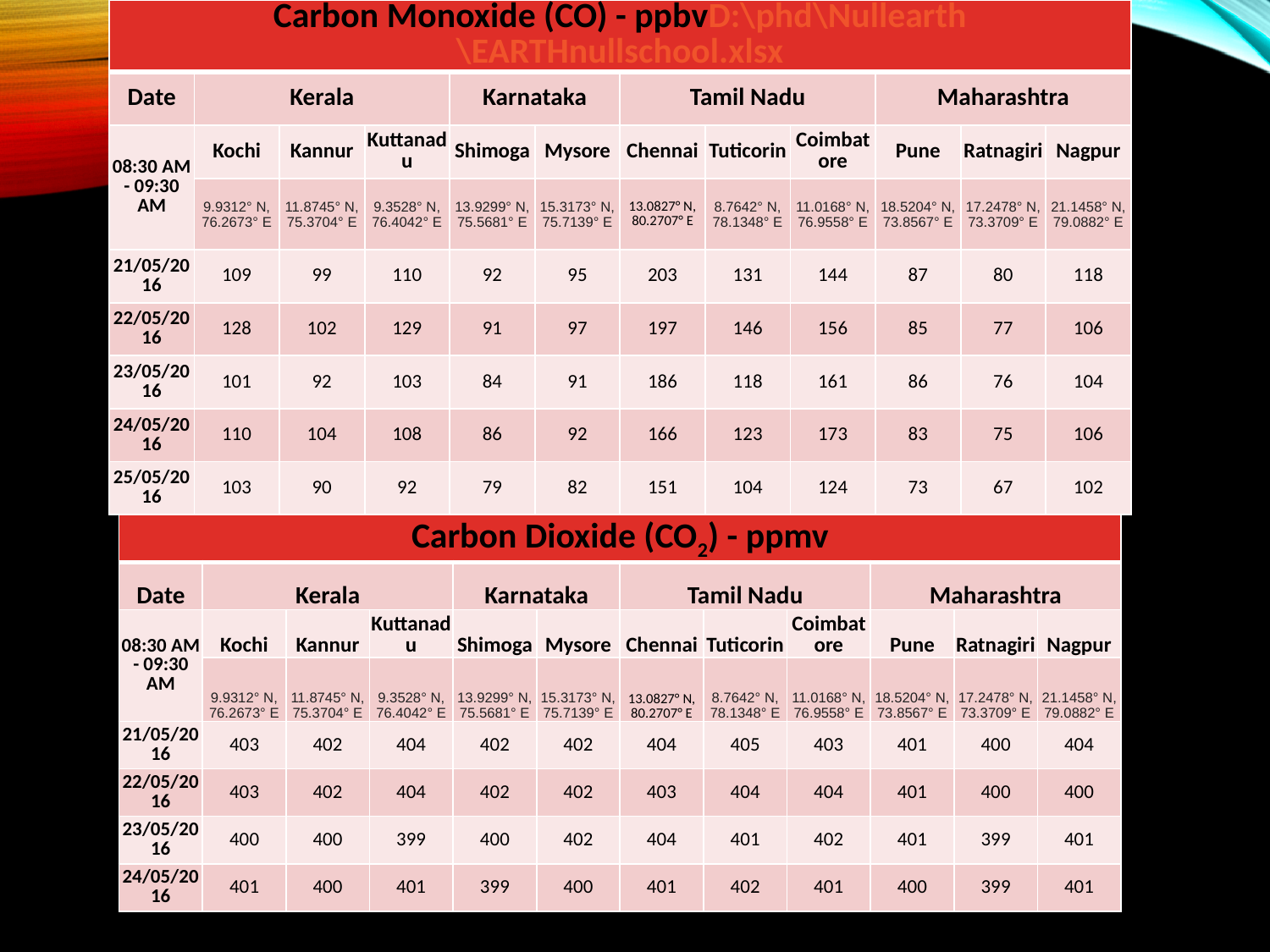

| Carbon Monoxide (CO) - ppbvD:\phd\Nullearth\EARTHnullschool.xlsx |  |  |  |  |  |  |  |  |  |  |  |
| --- | --- | --- | --- | --- | --- | --- | --- | --- | --- | --- | --- |
| Date | Kerala |  |  | Karnataka |  | Tamil Nadu |  |  | Maharashtra |  |  |
| 08:30 AM - 09:30 AM | Kochi | Kannur | Kuttanadu | Shimoga | Mysore | Chennai | Tuticorin | Coimbatore | Pune | Ratnagiri | Nagpur |
|  | 9.9312° N, 76.2673° E | 11.8745° N, 75.3704° E | 9.3528° N, 76.4042° E | 13.9299° N, 75.5681° E | 15.3173° N, 75.7139° E | 13.0827° N, 80.2707° E | 8.7642° N, 78.1348° E | 11.0168° N, 76.9558° E | 18.5204° N, 73.8567° E | 17.2478° N, 73.3709° E | 21.1458° N, 79.0882° E |
| 21/05/2016 | 109 | 99 | 110 | 92 | 95 | 203 | 131 | 144 | 87 | 80 | 118 |
| 22/05/2016 | 128 | 102 | 129 | 91 | 97 | 197 | 146 | 156 | 85 | 77 | 106 |
| 23/05/2016 | 101 | 92 | 103 | 84 | 91 | 186 | 118 | 161 | 86 | 76 | 104 |
| 24/05/2016 | 110 | 104 | 108 | 86 | 92 | 166 | 123 | 173 | 83 | 75 | 106 |
| 25/05/2016 | 103 | 90 | 92 | 79 | 82 | 151 | 104 | 124 | 73 | 67 | 102 |
| Carbon Dioxide (CO2) - ppmv |  |  |  |  |  |  |  |  |  |  |  |
| --- | --- | --- | --- | --- | --- | --- | --- | --- | --- | --- | --- |
| Date | Kerala |  |  | Karnataka |  | Tamil Nadu |  |  | Maharashtra |  |  |
| 08:30 AM - 09:30 AM | Kochi | Kannur | Kuttanadu | Shimoga | Mysore | Chennai | Tuticorin | Coimbatore | Pune | Ratnagiri | Nagpur |
|  | 9.9312° N, 76.2673° E | 11.8745° N, 75.3704° E | 9.3528° N, 76.4042° E | 13.9299° N, 75.5681° E | 15.3173° N, 75.7139° E | 13.0827° N, 80.2707° E | 8.7642° N, 78.1348° E | 11.0168° N, 76.9558° E | 18.5204° N, 73.8567° E | 17.2478° N, 73.3709° E | 21.1458° N, 79.0882° E |
| 21/05/2016 | 403 | 402 | 404 | 402 | 402 | 404 | 405 | 403 | 401 | 400 | 404 |
| 22/05/2016 | 403 | 402 | 404 | 402 | 402 | 403 | 404 | 404 | 401 | 400 | 400 |
| 23/05/2016 | 400 | 400 | 399 | 400 | 402 | 404 | 401 | 402 | 401 | 399 | 401 |
| 24/05/2016 | 401 | 400 | 401 | 399 | 400 | 401 | 402 | 401 | 400 | 399 | 401 |